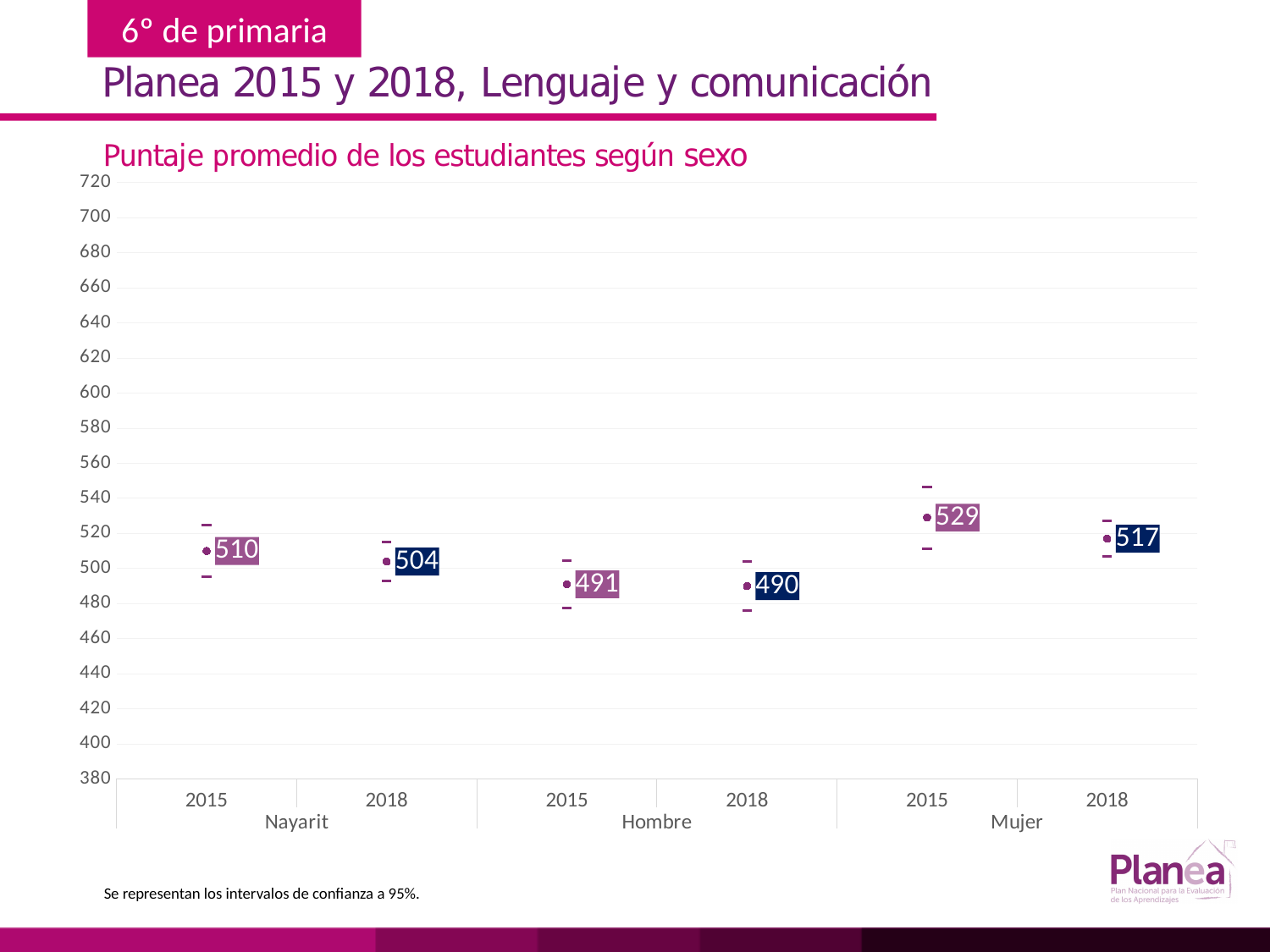

Planea 2015 y 2018, Lenguaje y comunicación

Puntaje promedio de los estudiantes según sexo

### Chart

| Category |  |  |  |
|---|---|---|---|
| 2015 | 495.274 | 524.726 | 510.0 |
| 2018 | 493.055 | 514.945 | 504.0 |
| 2015 | 477.667 | 504.333 | 491.0 |
| 2018 | 476.07 | 503.93 | 490.0 |
| 2015 | 511.289 | 546.711 | 529.0 |
| 2018 | 506.851 | 527.149 | 517.0 |
Se representan los intervalos de confianza a 95%.